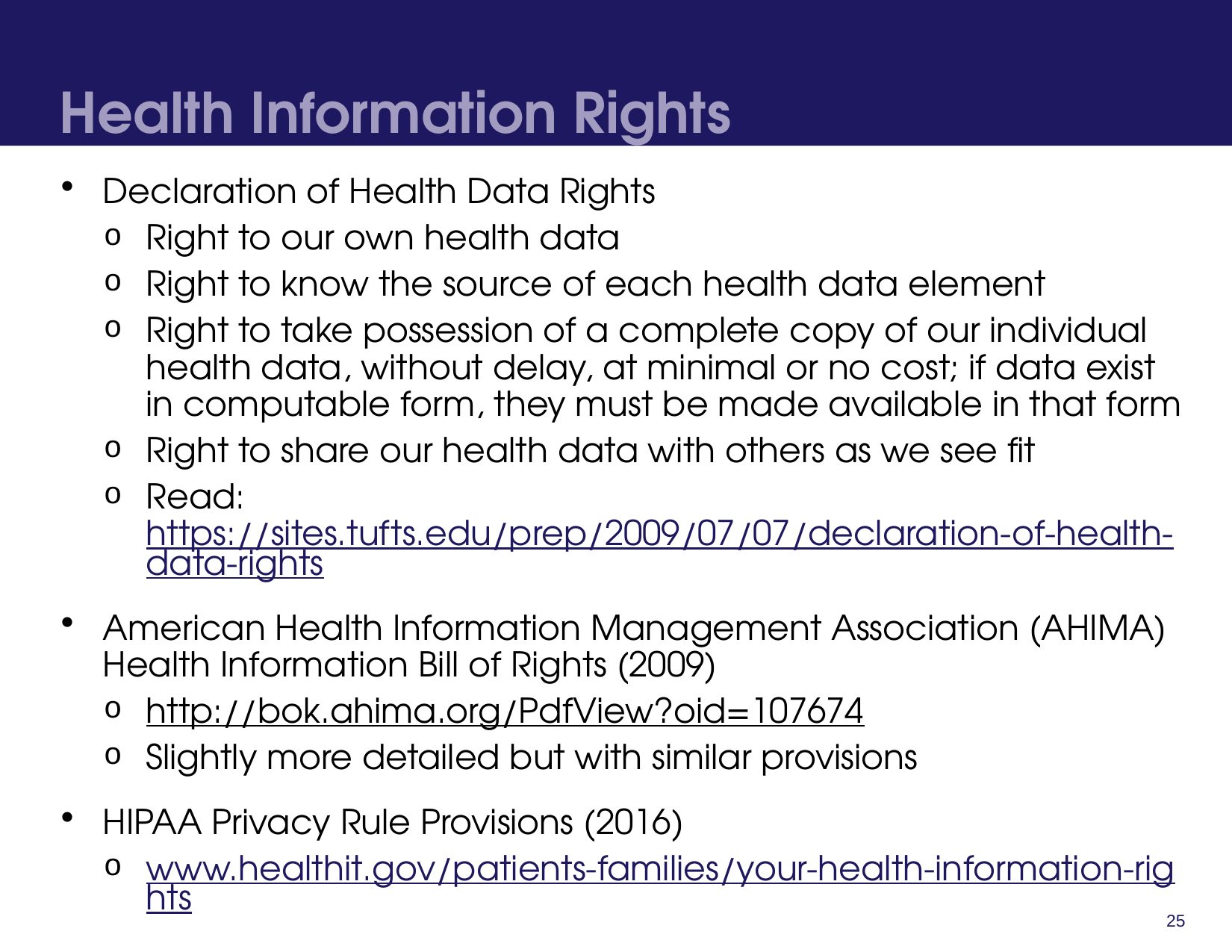

# Health Information Rights
Declaration of Health Data Rights
Right to our own health data
Right to know the source of each health data element
Right to take possession of a complete copy of our individual health data, without delay, at minimal or no cost; if data exist in computable form, they must be made available in that form
Right to share our health data with others as we see fit
Read: https://sites.tufts.edu/prep/2009/07/07/declaration-of-health-data-rights
American Health Information Management Association (AHIMA) Health Information Bill of Rights (2009)
http://bok.ahima.org/PdfView?oid=107674
Slightly more detailed but with similar provisions
HIPAA Privacy Rule Provisions (2016)
www.healthit.gov/patients-families/your-health-information-rights
25